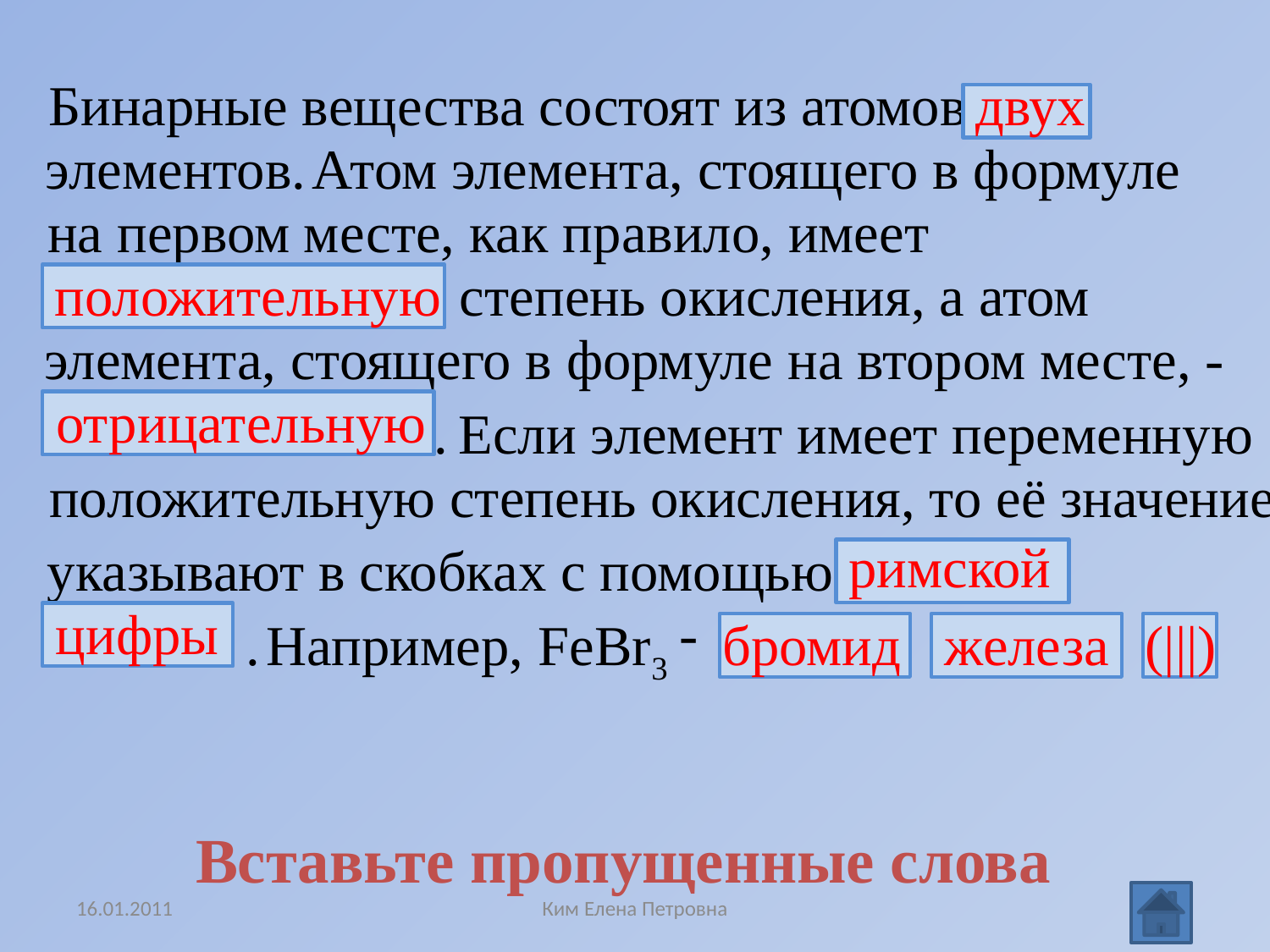

Бинарные вещества состоят из атомов
двух

элементов.
 Атом элемента, стоящего в формуле
на первом месте, как правило, имеет
положительную
степень окисления, а атом

элемента, стоящего в формуле на втором месте, -
отрицательную

.
Если элемент имеет переменную
положительную степень окисления, то её значение
римской
указывают в скобках с помощью

цифры
-

.
Например, FeBr3

бромид
железа
(|||)

Вставьте пропущенные слова
16.01.2011
Ким Елена Петровна